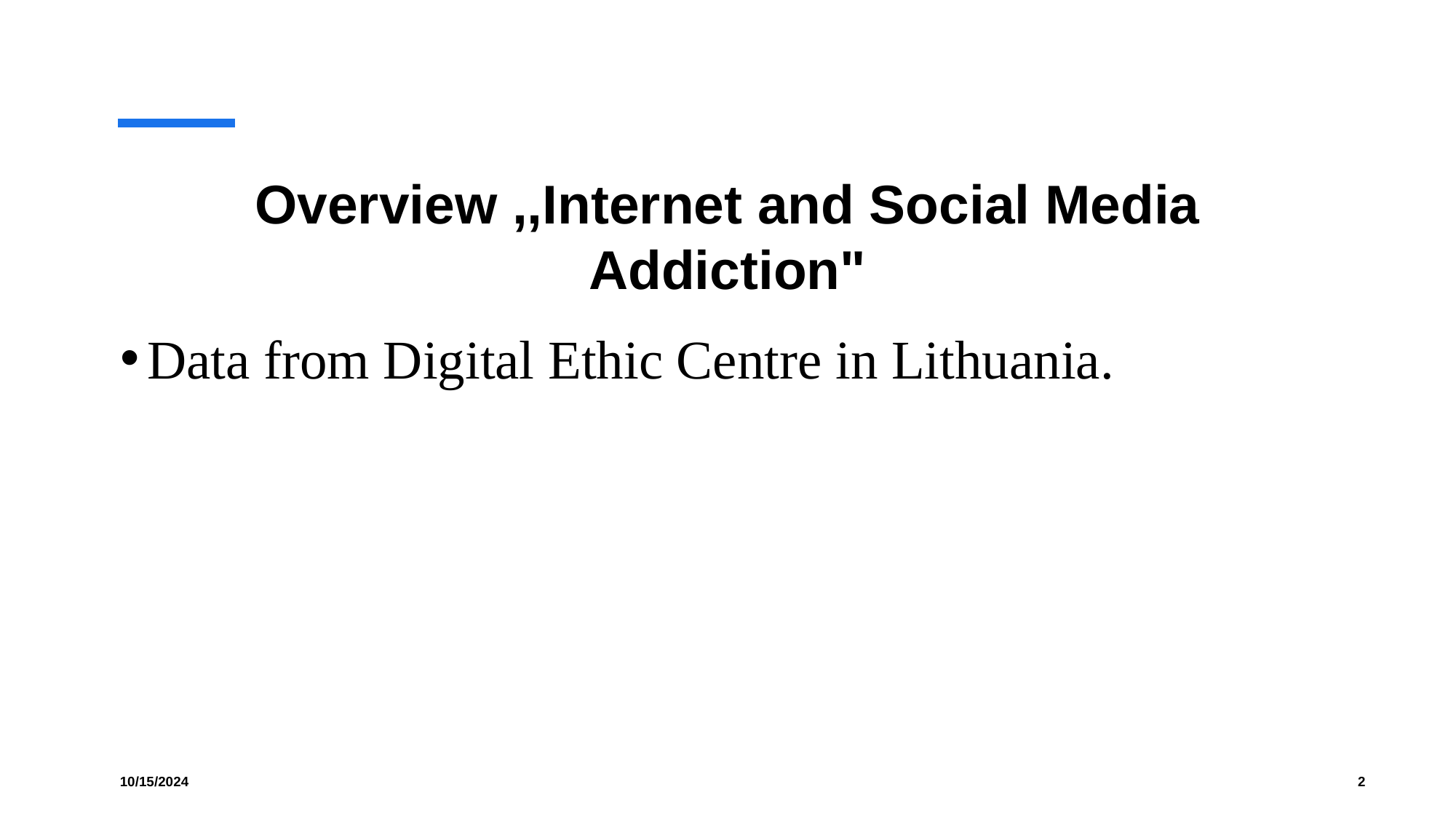

# Overview ,,Internet and Social Media Addiction"
Data from Digital Ethic Centre in Lithuania.

10/15/2024

2